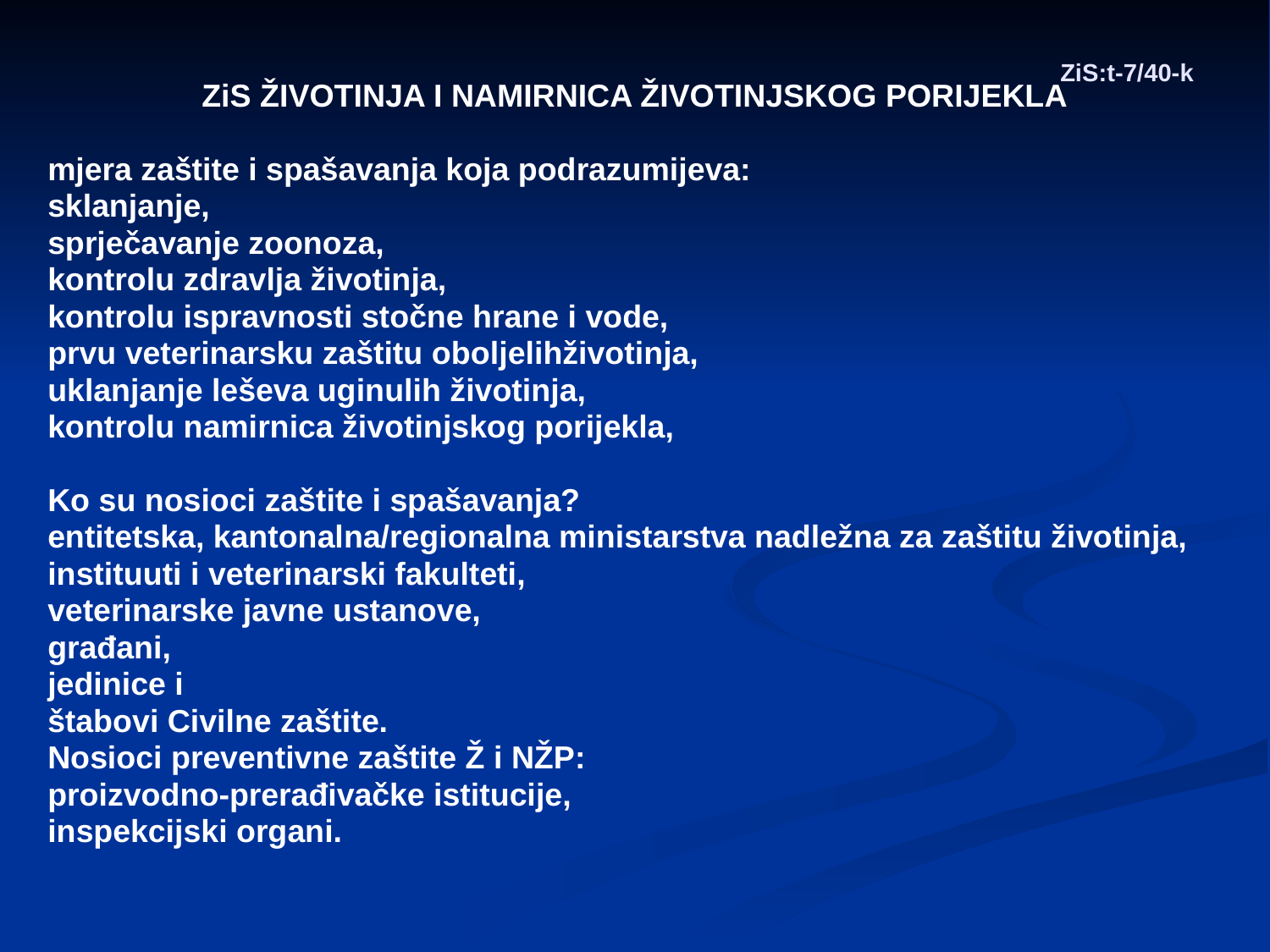

# ZiS:t-7/40-k
ZiS ŽIVOTINJA I NAMIRNICA ŽIVOTINJSKOG PORIJEKLA

mjera zaštite i spašavanja koja podrazumijeva:
sklanjanje,
sprječavanje zoonoza,
kontrolu zdravlja životinja,
kontrolu ispravnosti stočne hrane i vode,
prvu veterinarsku zaštitu oboljelihživotinja,
uklanjanje leševa uginulih životinja,
kontrolu namirnica životinjskog porijekla,

Ko su nosioci zaštite i spašavanja?
entitetska, kantonalna/regionalna ministarstva nadležna za zaštitu životinja,
instituuti i veterinarski fakulteti,
veterinarske javne ustanove,
građani,
jedinice i
štabovi Civilne zaštite.
Nosioci preventivne zaštite Ž i NŽP:
proizvodno-prerađivačke istitucije,
inspekcijski organi.